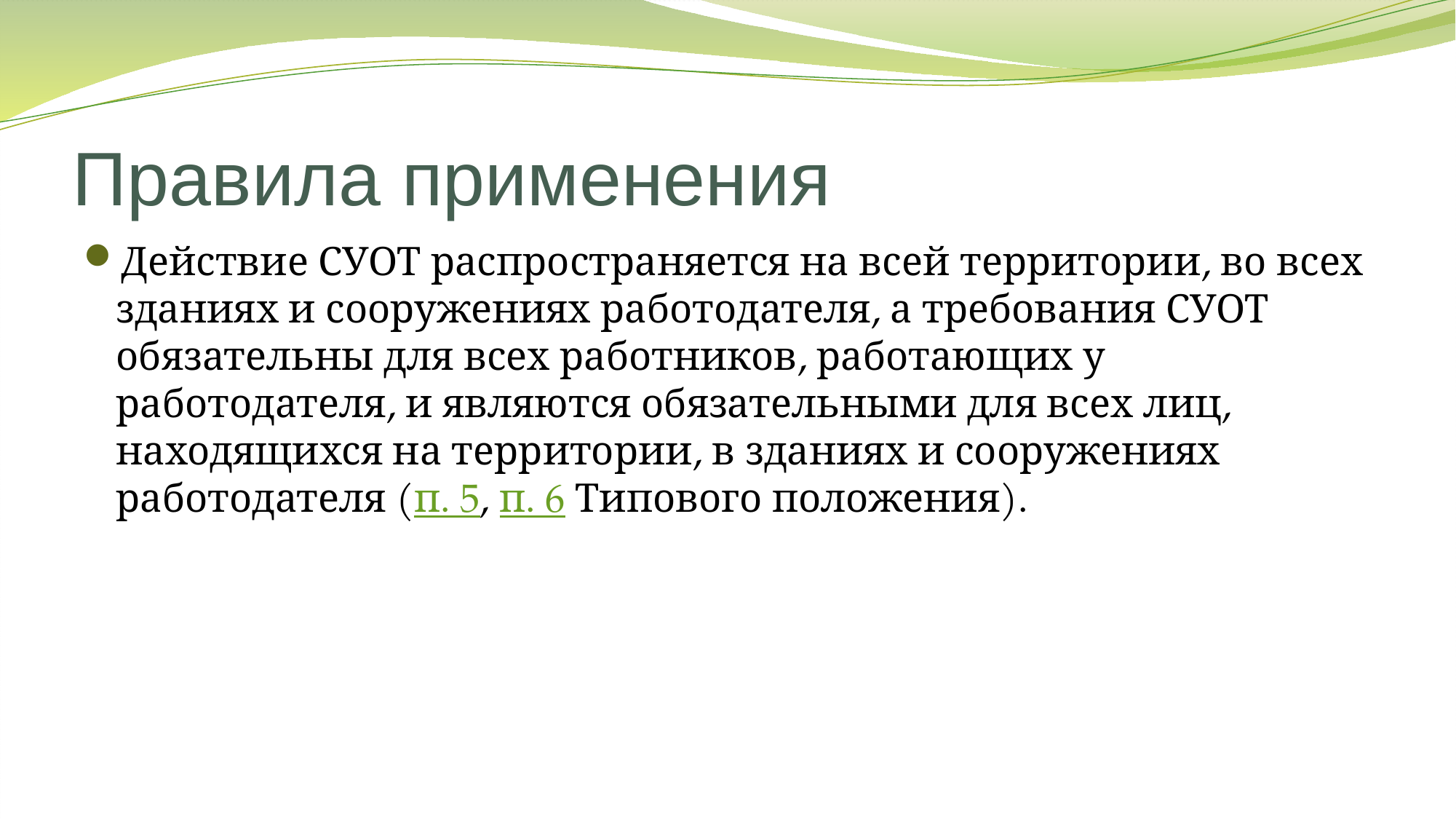

# Правила применения
Действие СУОТ распространяется на всей территории, во всех зданиях и сооружениях работодателя, а требования СУОТ обязательны для всех работников, работающих у работодателя, и являются обязательными для всех лиц, находящихся на территории, в зданиях и сооружениях работодателя (п. 5, п. 6 Типового положения).